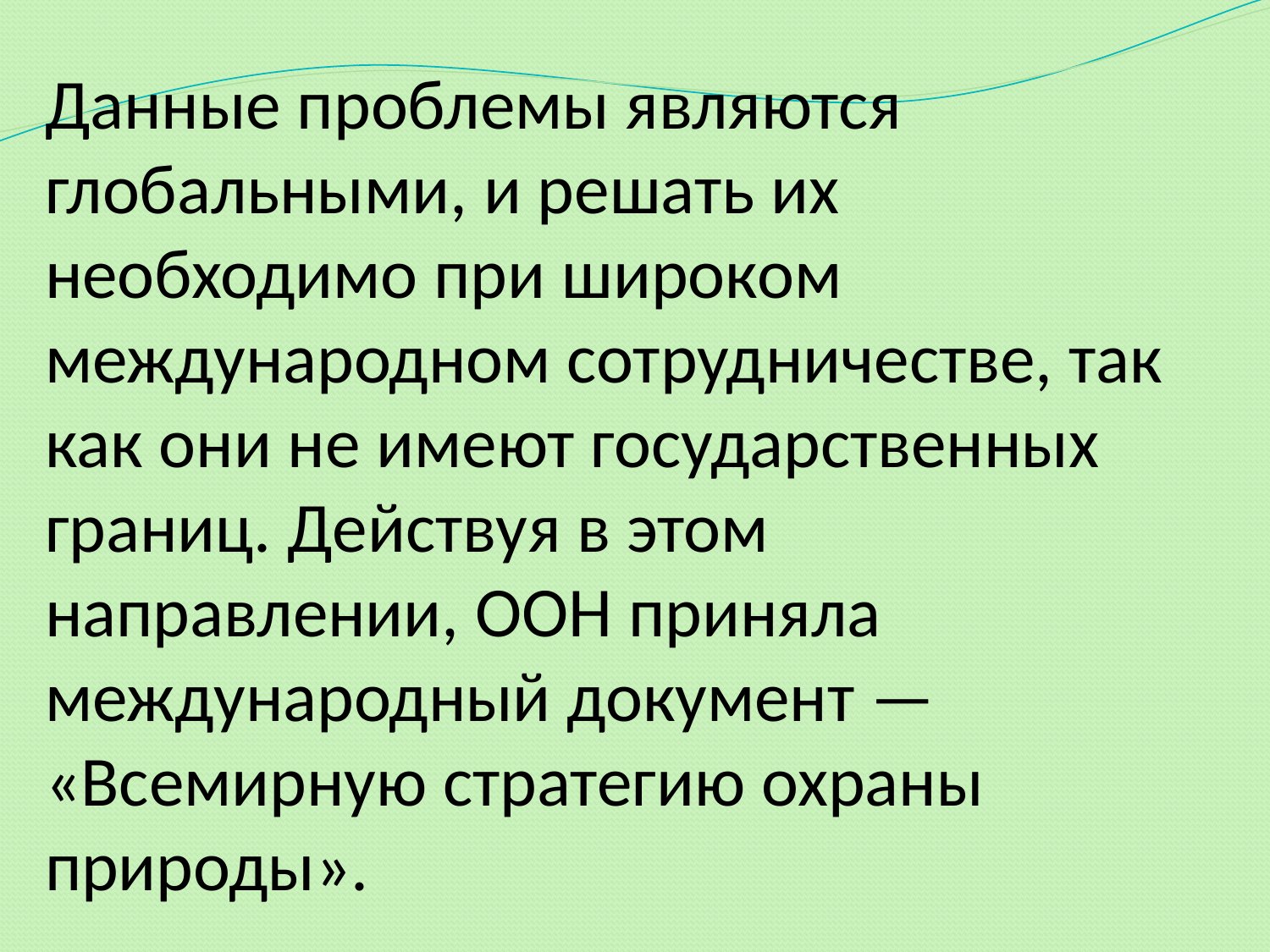

# Данные проблемы являются глобальными, и решать их необходимо при широком международном сотрудничестве, так как они не имеют государственных границ. Действуя в этом направлении, ООН приняла международный документ — «Всемирную стратегию охраны природы».